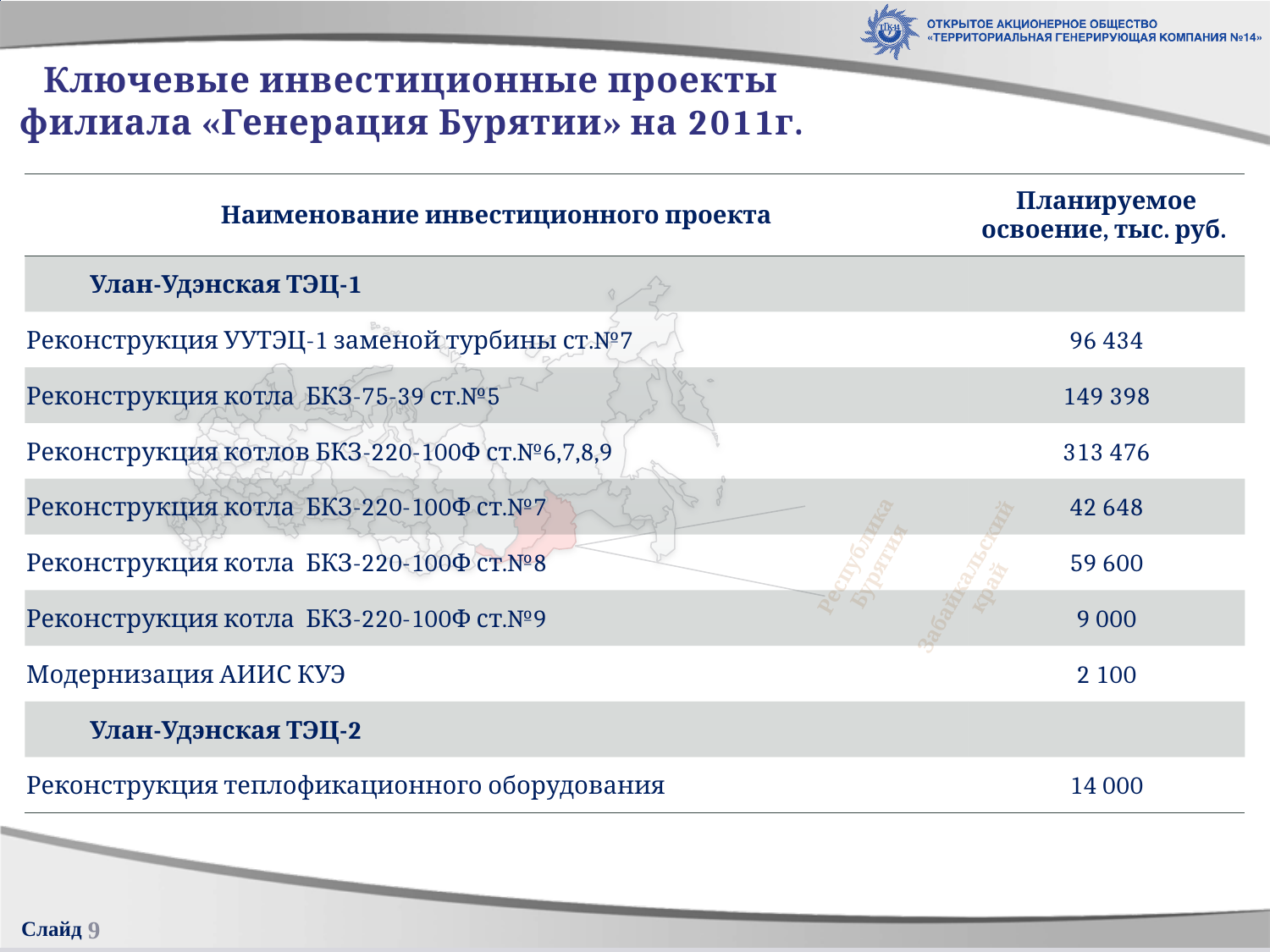

[unsupported chart]

[unsupported chart]

[unsupported chart]

[unsupported chart]

# Ключевые инвестиционные проекты филиала «Генерация Бурятии» на 2011г.
| Наименование инвестиционного проекта | Планируемое освоение, тыс. руб. |
| --- | --- |
| Улан-Удэнская ТЭЦ-1 |  |
| Реконструкция УУТЭЦ-1 заменой турбины ст.№7 | 96 434 |
| Реконструкция котла БКЗ-75-39 ст.№5 | 149 398 |
| Реконструкция котлов БКЗ-220-100Ф ст.№6,7,8,9 | 313 476 |
| Реконструкция котла БКЗ-220-100Ф ст.№7 | 42 648 |
| Реконструкция котла БКЗ-220-100Ф ст.№8 | 59 600 |
| Реконструкция котла БКЗ-220-100Ф ст.№9 | 9 000 |
| Модернизация АИИС КУЭ | 2 100 |
| Улан-Удэнская ТЭЦ-2 |  |
| Реконструкция теплофикационного оборудования | 14 000 |
9